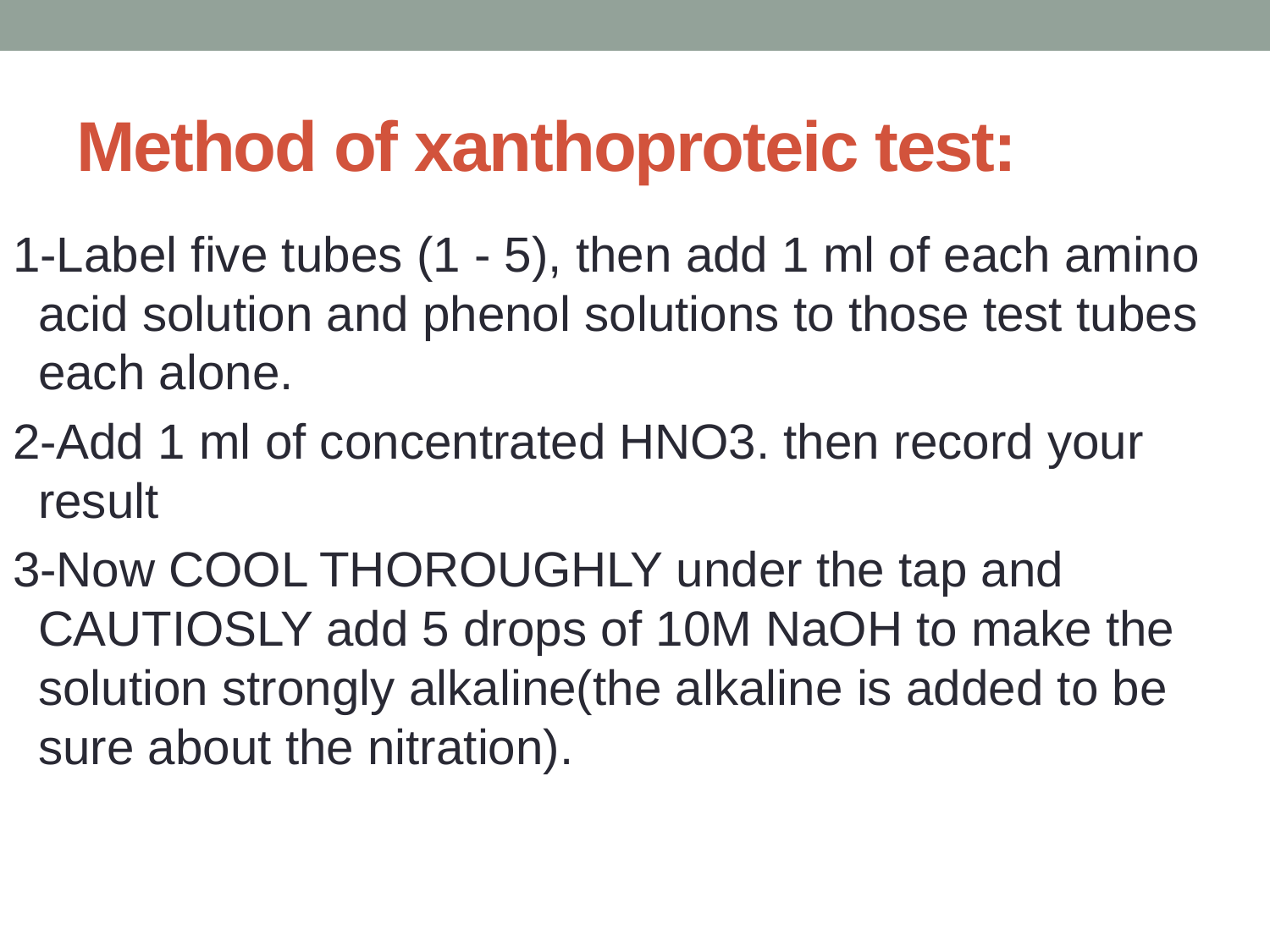

# Method of xanthoproteic test:
1-Label five tubes (1 - 5), then add 1 ml of each amino acid solution and phenol solutions to those test tubes each alone.
2-Add 1 ml of concentrated HNO3. then record your result
3-Now COOL THOROUGHLY under the tap and CAUTIOSLY add 5 drops of 10M NaOH to make the solution strongly alkaline(the alkaline is added to be sure about the nitration).